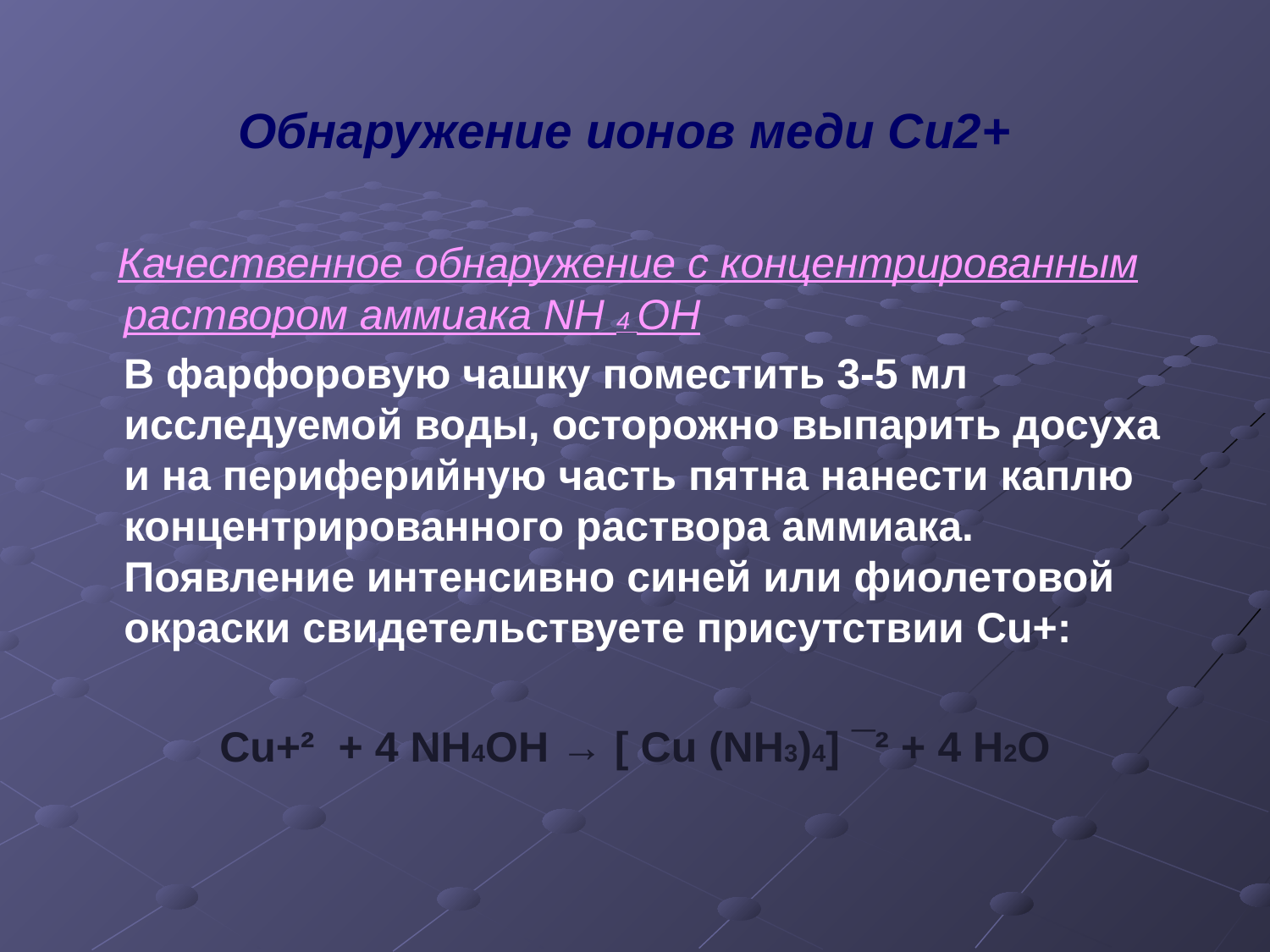

# Обнаружение ионов меди Сu2+
   Качественное обнаружение с концентрированным раствором аммиака NH 4 OH
    В фарфоровую чашку поместить 3-5 мл исследуемой воды, осторожно выпарить досуха и на периферийную часть пятна нанести каплю концентрированного раствора аммиака. Появление интенсивно синей или фиолетовой окраски свидетельствуете присутствии Cu+:

Cu+²  + 4 NH4OH → [ Cu (NH3)4] ¯² + 4 H2O